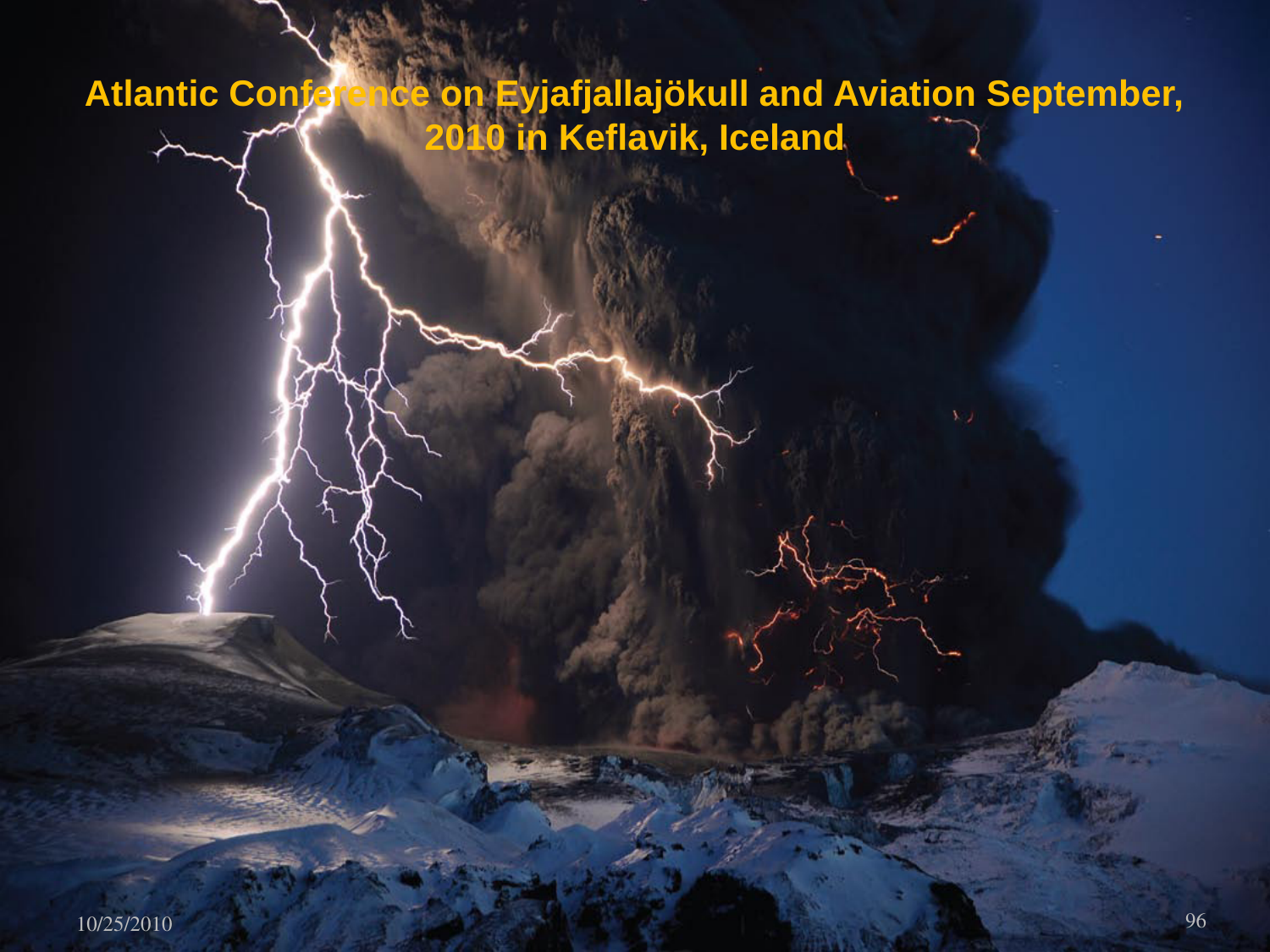

# Atlantic Conference on Eyjafjallajökull and Aviation September, 2010 in Keflavik, Iceland
10/25/2010
96